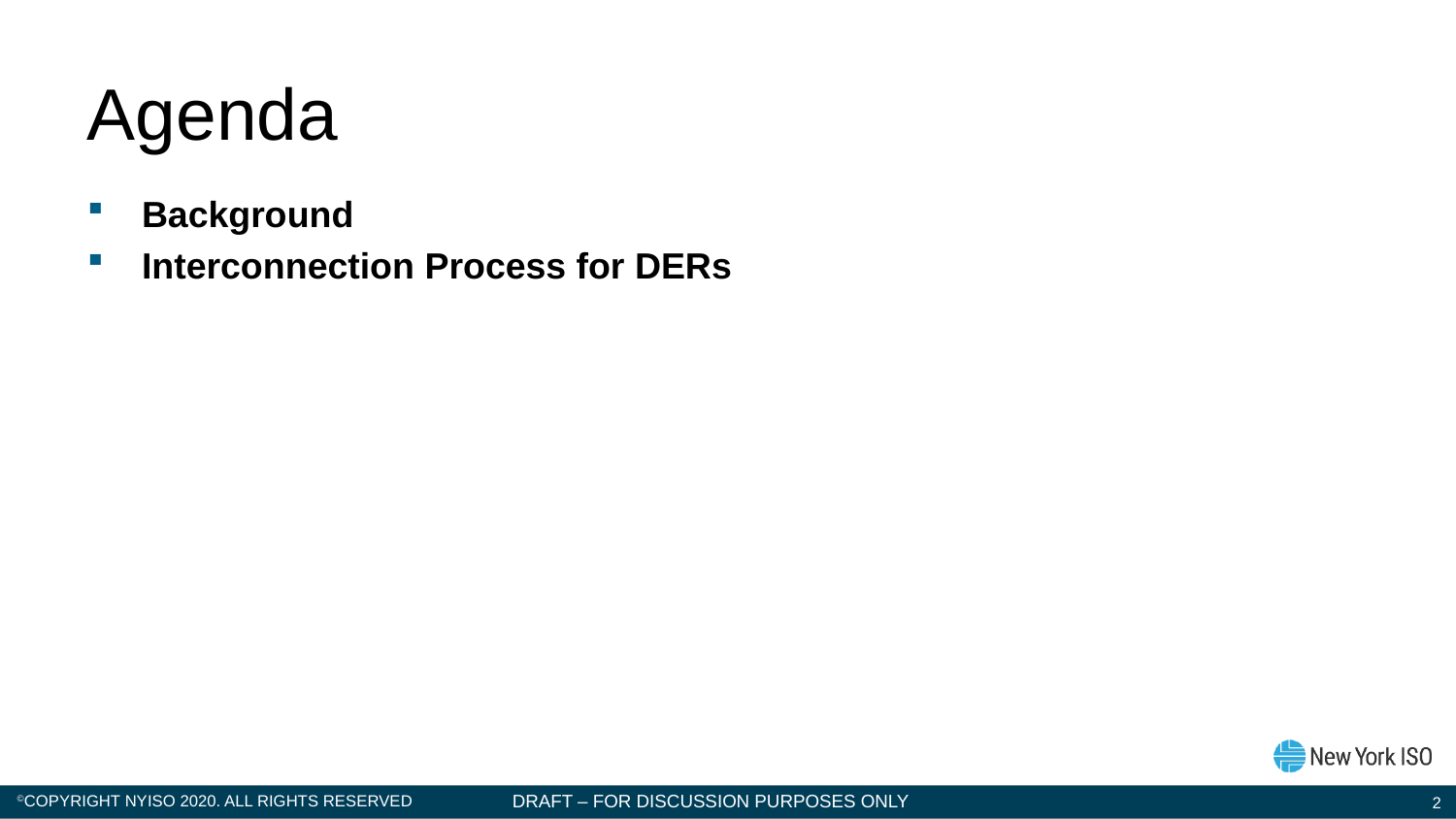

# Agenda
Background
Interconnection Process for DERs